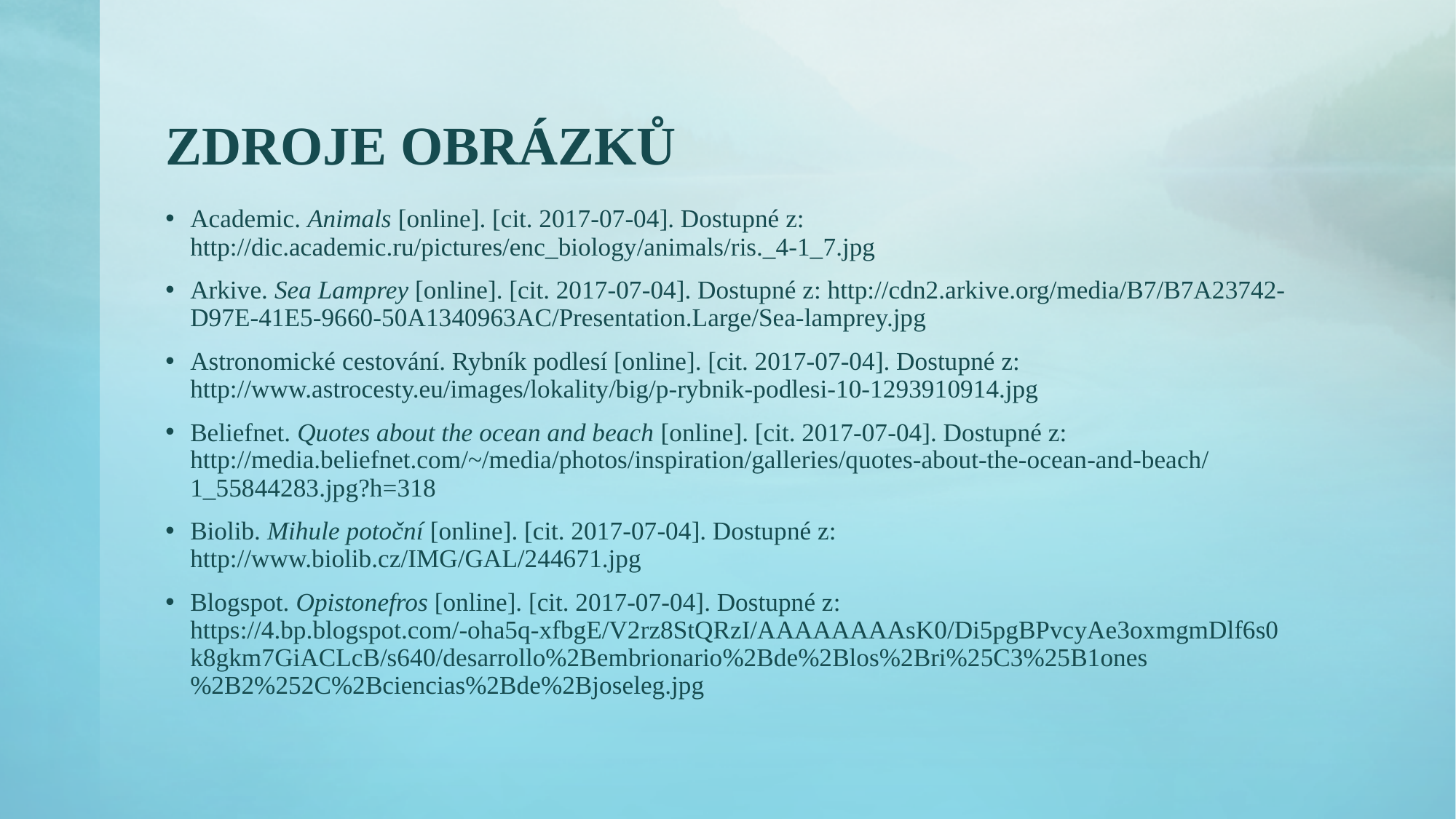

# ZDROJE OBRÁZKŮ
Academic. Animals [online]. [cit. 2017-07-04]. Dostupné z: http://dic.academic.ru/pictures/enc_biology/animals/ris._4-1_7.jpg
Arkive. Sea Lamprey [online]. [cit. 2017-07-04]. Dostupné z: http://cdn2.arkive.org/media/B7/B7A23742-D97E-41E5-9660-50A1340963AC/Presentation.Large/Sea-lamprey.jpg
Astronomické cestování. Rybník podlesí [online]. [cit. 2017-07-04]. Dostupné z: http://www.astrocesty.eu/images/lokality/big/p-rybnik-podlesi-10-1293910914.jpg
Beliefnet. Quotes about the ocean and beach [online]. [cit. 2017-07-04]. Dostupné z: http://media.beliefnet.com/~/media/photos/inspiration/galleries/quotes-about-the-ocean-and-beach/1_55844283.jpg?h=318
Biolib. Mihule potoční [online]. [cit. 2017-07-04]. Dostupné z: http://www.biolib.cz/IMG/GAL/244671.jpg
Blogspot. Opistonefros [online]. [cit. 2017-07-04]. Dostupné z: https://4.bp.blogspot.com/-oha5q-xfbgE/V2rz8StQRzI/AAAAAAAAsK0/Di5pgBPvcyAe3oxmgmDlf6s0k8gkm7GiACLcB/s640/desarrollo%2Bembrionario%2Bde%2Blos%2Bri%25C3%25B1ones%2B2%252C%2Bciencias%2Bde%2Bjoseleg.jpg